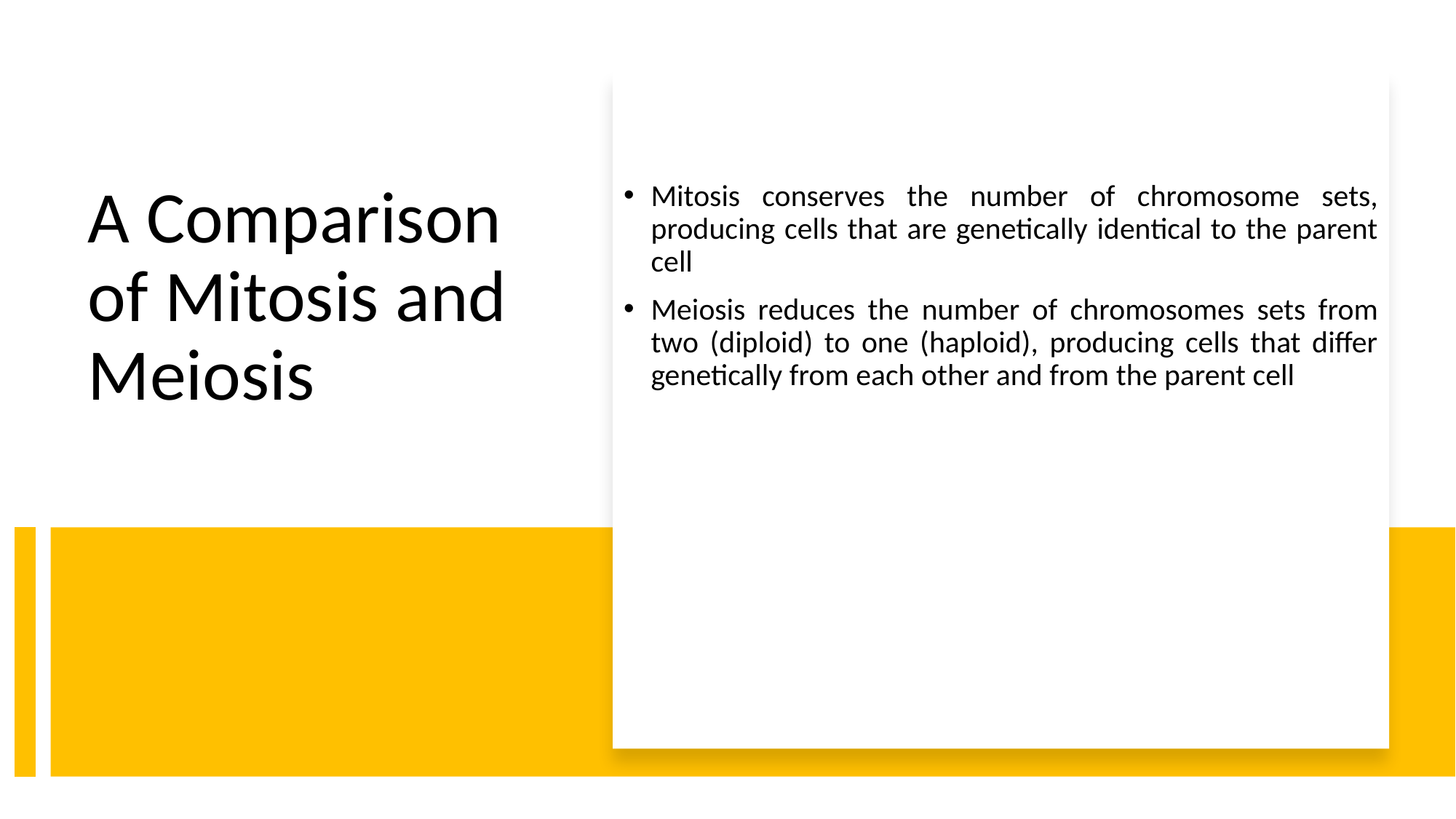

Mitosis conserves the number of chromosome sets, producing cells that are genetically identical to the parent cell
Meiosis reduces the number of chromosomes sets from two (diploid) to one (haploid), producing cells that differ genetically from each other and from the parent cell
# A Comparison of Mitosis and Meiosis